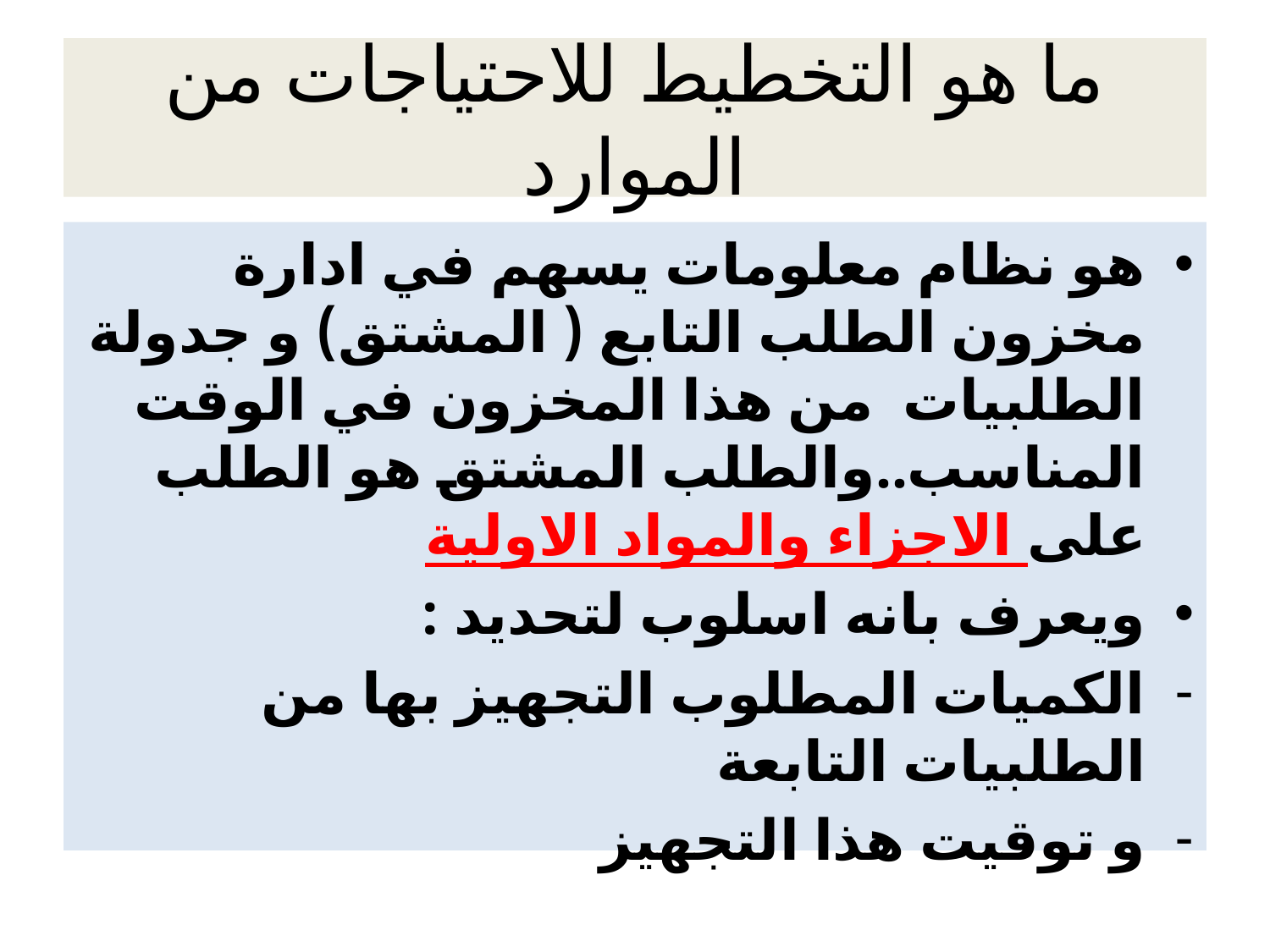

# ما هو التخطيط للاحتياجات من الموارد
هو نظام معلومات يسهم في ادارة مخزون الطلب التابع ( المشتق) و جدولة الطلبيات  من هذا المخزون في الوقت المناسب..والطلب المشتق هو الطلب على الاجزاء والمواد الاولية
ويعرف بانه اسلوب لتحديد :
الكميات المطلوب التجهيز بها من الطلبيات التابعة
و توقيت هذا التجهيز